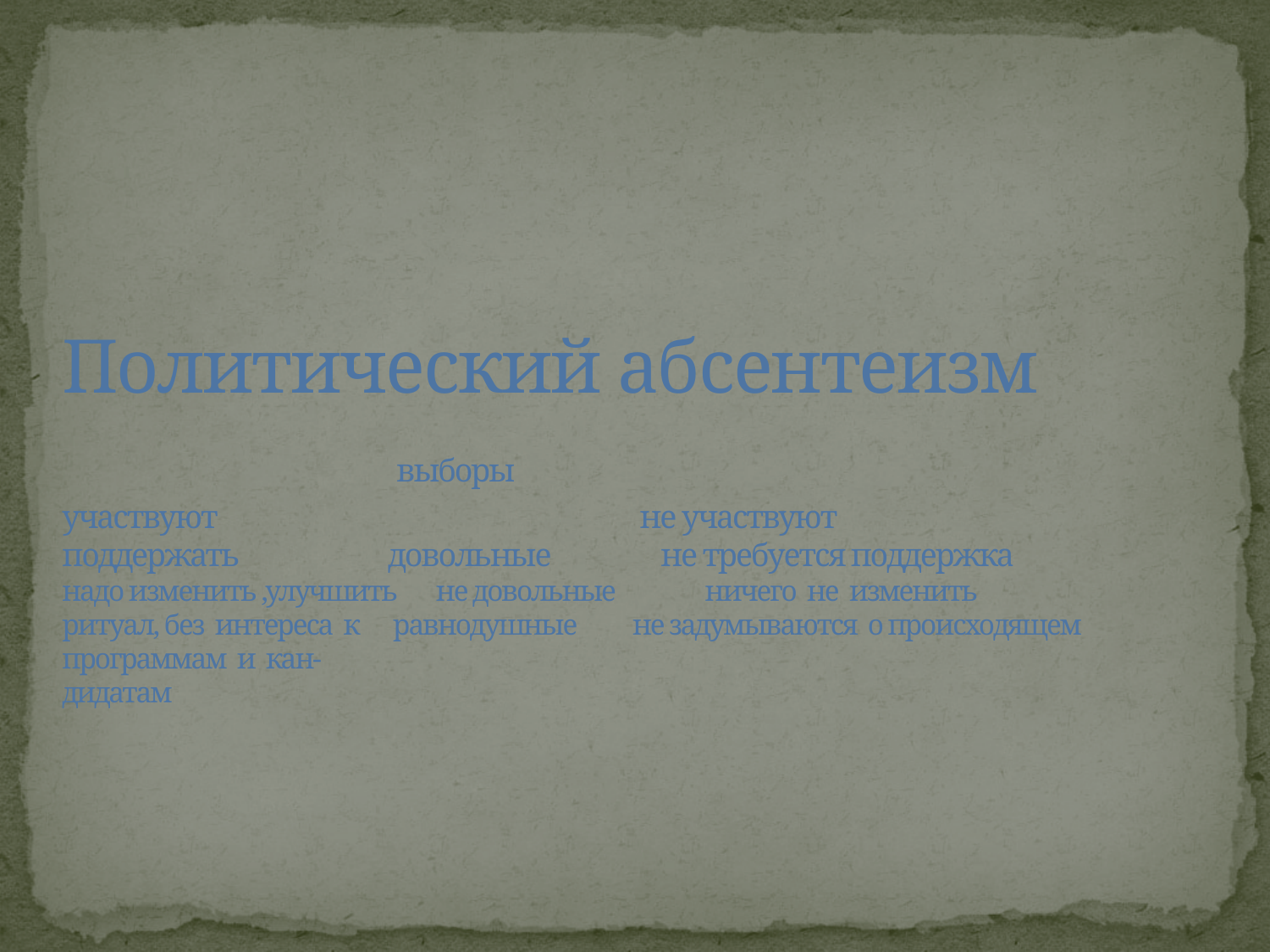

# Политический абсентеизм выборы участвуют                                                                 не участвуют поддержать                       довольные                 не требуется поддержка надо изменить ,улучшить       не довольные                ничего  не  изменить ритуал, без  интереса  к      равнодушные          не задумываются  о происходящем программам  и  кан- дидатам